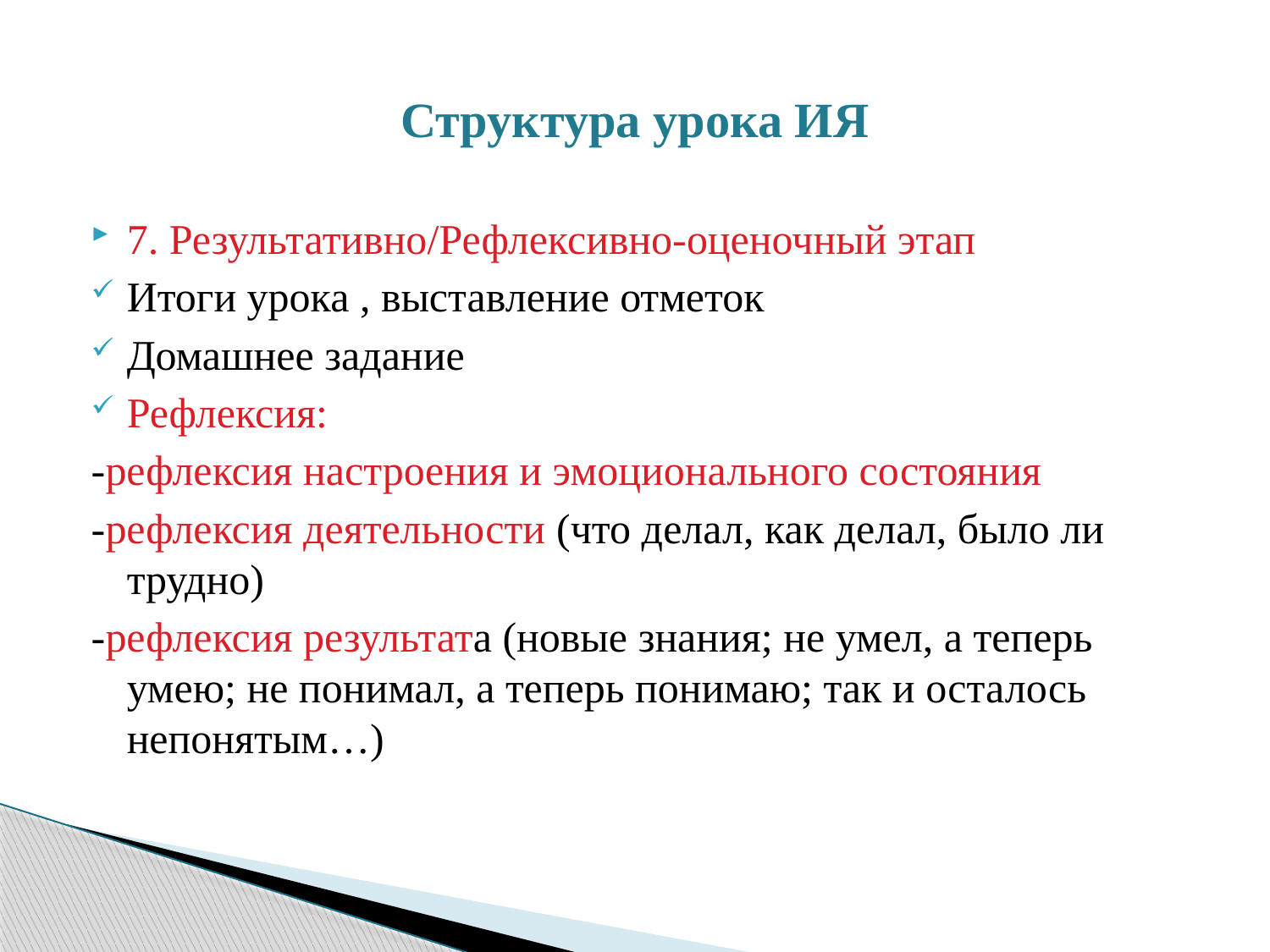

# Структура урока ИЯ
7. Результативно/Рефлексивно-оценочный этап
Итоги урока , выставление отметок
Домашнее задание
Рефлексия:
-рефлексия настроения и эмоционального состояния
-рефлексия деятельности (что делал, как делал, было ли трудно)
-рефлексия результата (новые знания; не умел, а теперь умею; не понимал, а теперь понимаю; так и осталось непонятым…)